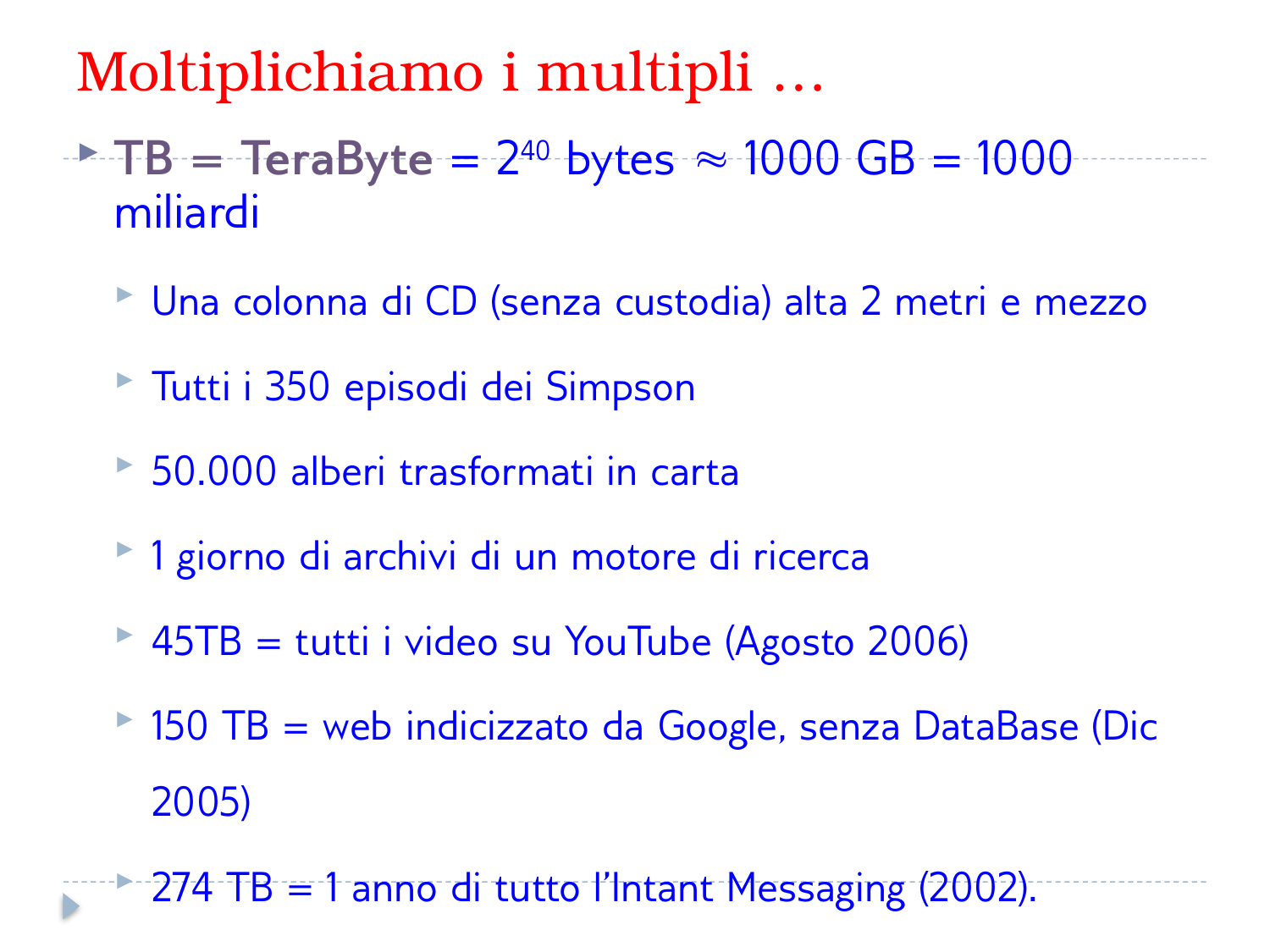

# Moltiplichiamo i multipli …
TB = TeraByte = 240 bytes ≈ 1000 GB = 1000 miliardi
Una colonna di CD (senza custodia) alta 2 metri e mezzo
Tutti i 350 episodi dei Simpson
50.000 alberi trasformati in carta
1 giorno di archivi di un motore di ricerca
45TB = tutti i video su YouTube (Agosto 2006)
150 TB = web indicizzato da Google, senza DataBase (Dic 2005)
274 TB = 1 anno di tutto l’Intant Messaging (2002).